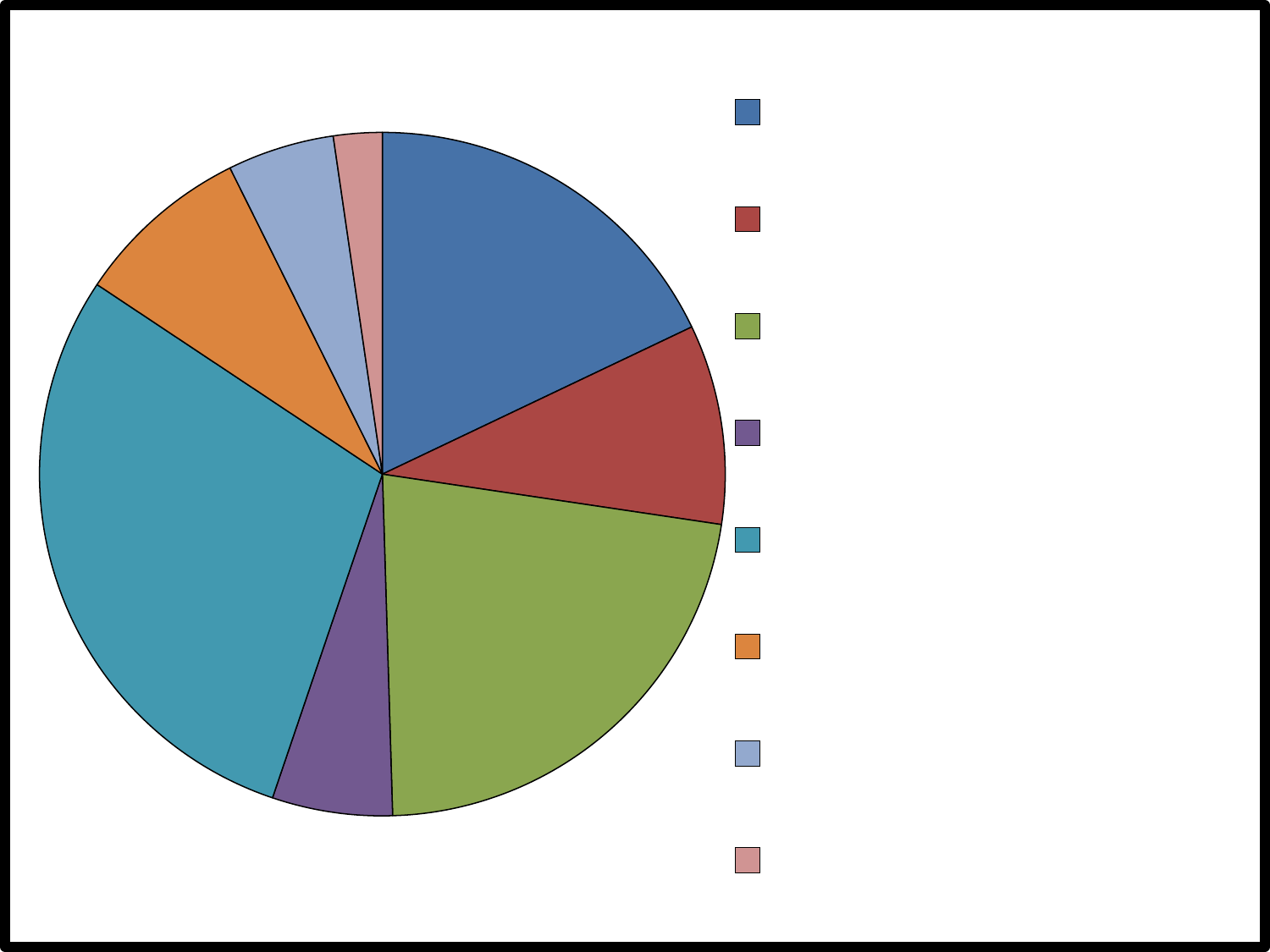

### Chart

| Category |  |  |
|---|---|---|
| Salaries & Wages - 18% | 1096890.5580090089 | 0.17913602713226356 |
| Fringe Benefits - 9% | 578278.0909155589 | 0.09444008705141241 |
| Contractual Services - 22% | 1357249.384922559 | 0.2216558989112373 |
| Utilities - 6% | 347099.5439566231 | 0.056685722080305555 |
| Existing Debt Service - 29% | 1785831.424775086 | 0.29164873763051513 |
| Materials and Supplies - 8% | 509117.29663202795 | 0.08314525929416433 |
| Capital Outlay - 5% | 308469.6521353637 | 0.05037697477741128 |
| Miscellaneous - 2% | 140291.04865377222 | 0.02291129312269041 |